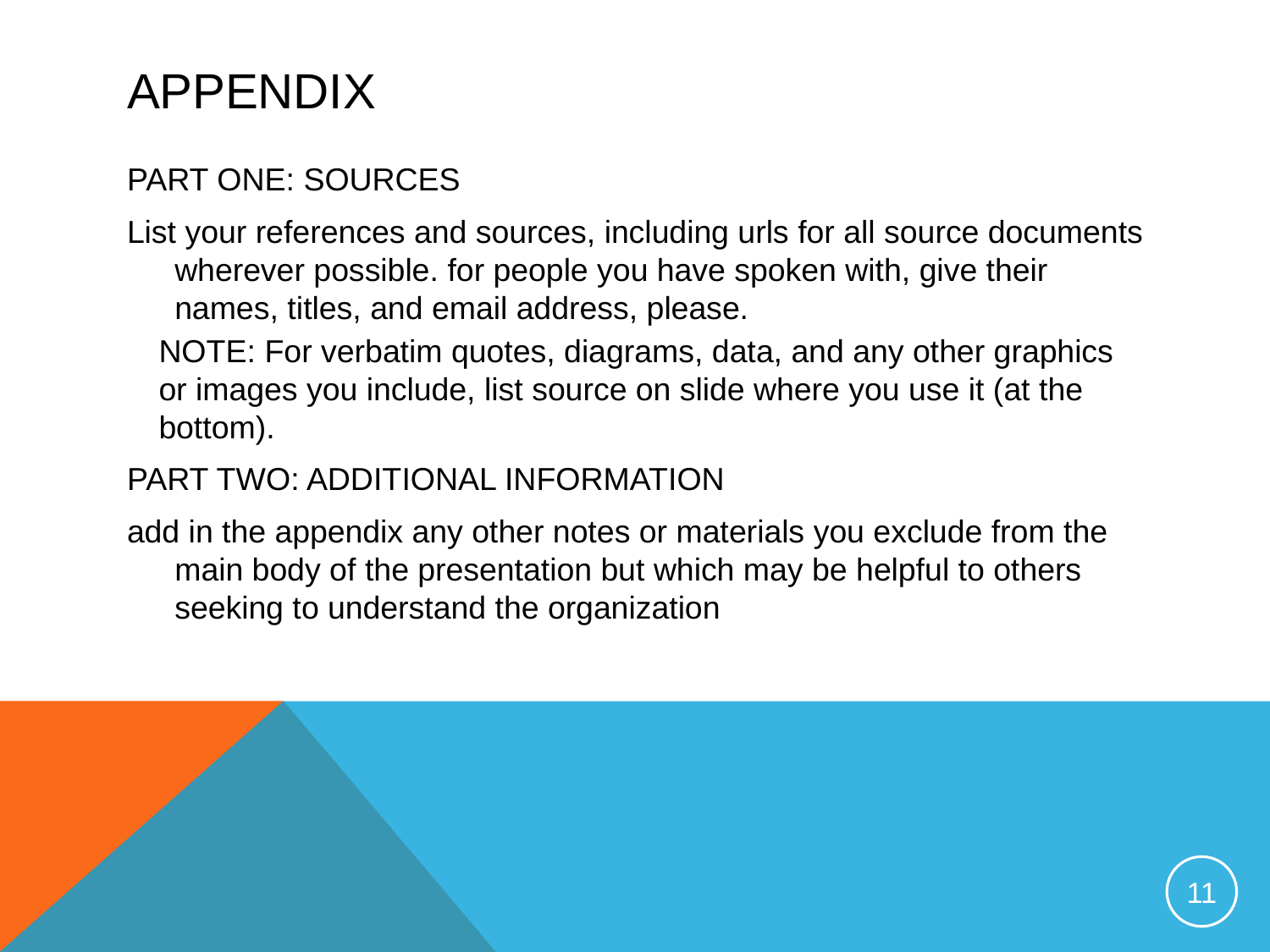

# Appendix
PART ONE: SOURCES
List your references and sources, including urls for all source documents wherever possible. for people you have spoken with, give their names, titles, and email address, please.
NOTE: For verbatim quotes, diagrams, data, and any other graphics or images you include, list source on slide where you use it (at the bottom).
PART TWO: ADDITIONAL INFORMATION
add in the appendix any other notes or materials you exclude from the main body of the presentation but which may be helpful to others seeking to understand the organization

11